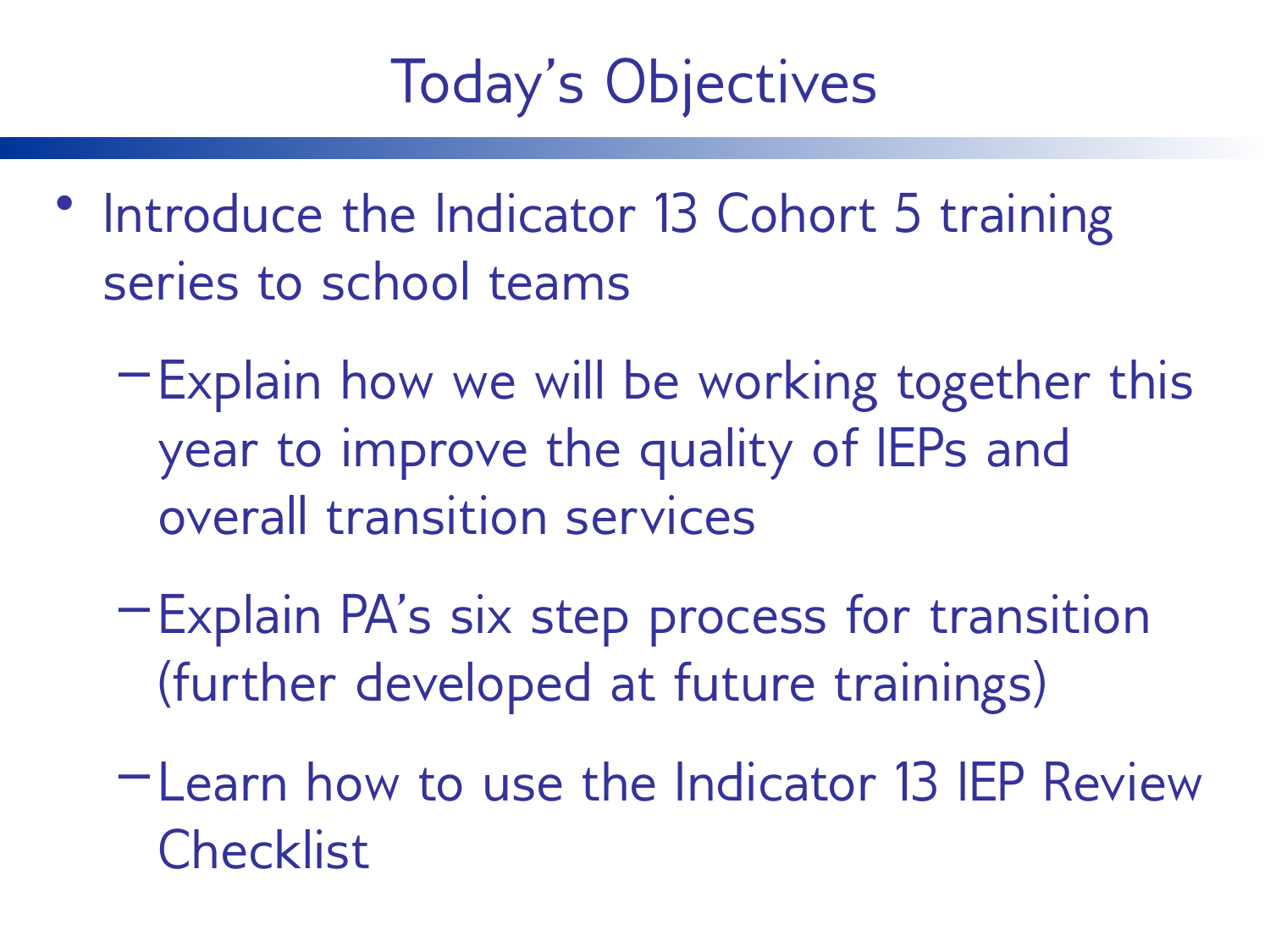

# Today’s Objectives
Introduce the Indicator 13 Cohort 5 training series to school teams
Explain how we will be working together this year to improve the quality of IEPs and overall transition services
Explain PA’s six step process for transition (further developed at future trainings)
Learn how to use the Indicator 13 IEP Review Checklist